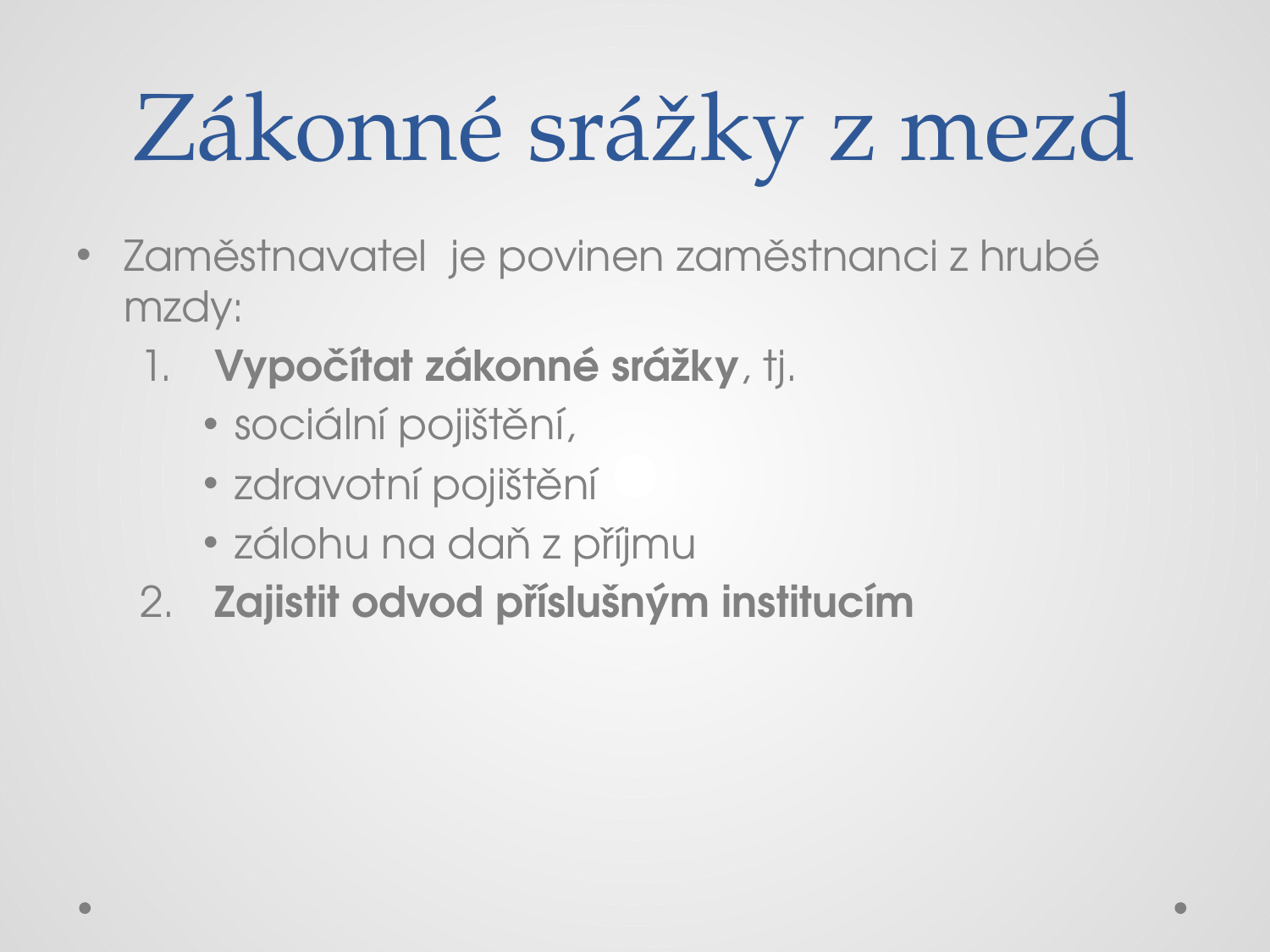

# Zákonné srážky z mezd
Zaměstnavatel  je povinen zaměstnanci z hrubé mzdy:
 Vypočítat zákonné srážky, tj.
sociální pojištění,
zdravotní pojištění
zálohu na daň z příjmu
 Zajistit odvod příslušným institucím